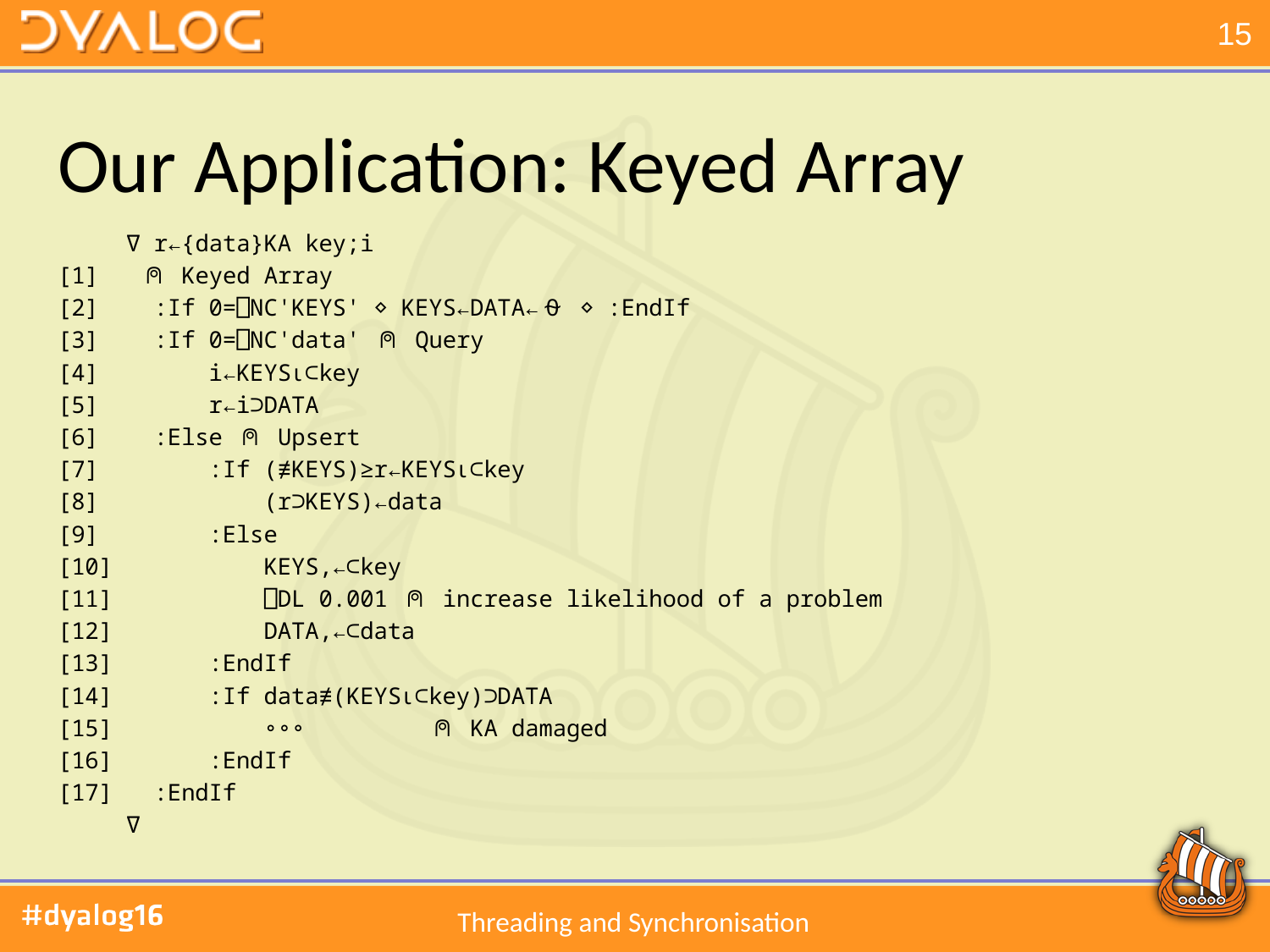

# Our Application: Keyed Array
     ∇ r←{data}KA key;i
[1]   ⍝ Keyed Array
[2]    :If 0=⎕NC'KEYS' ⋄ KEYS←DATA←⍬ ⋄ :EndIf
[3]    :If 0=⎕NC'data' ⍝ Query
[4]        i←KEYS⍳⊂key
[5]        r←i⊃DATA
[6]    :Else ⍝ Upsert
[7]        :If (≢KEYS)≥r←KEYS⍳⊂key
[8]            (r⊃KEYS)←data
[9]        :Else
[10]           KEYS,←⊂key
[11]           ⎕DL 0.001 ⍝ increase likelihood of a problem
[12]           DATA,←⊂data
[13]       :EndIf
[14]       :If data≢(KEYS⍳⊂key)⊃DATA
[15]           ∘∘∘         ⍝ KA damaged
[16]       :EndIf
[17]   :EndIf
     ∇

Threading and Synchronisation